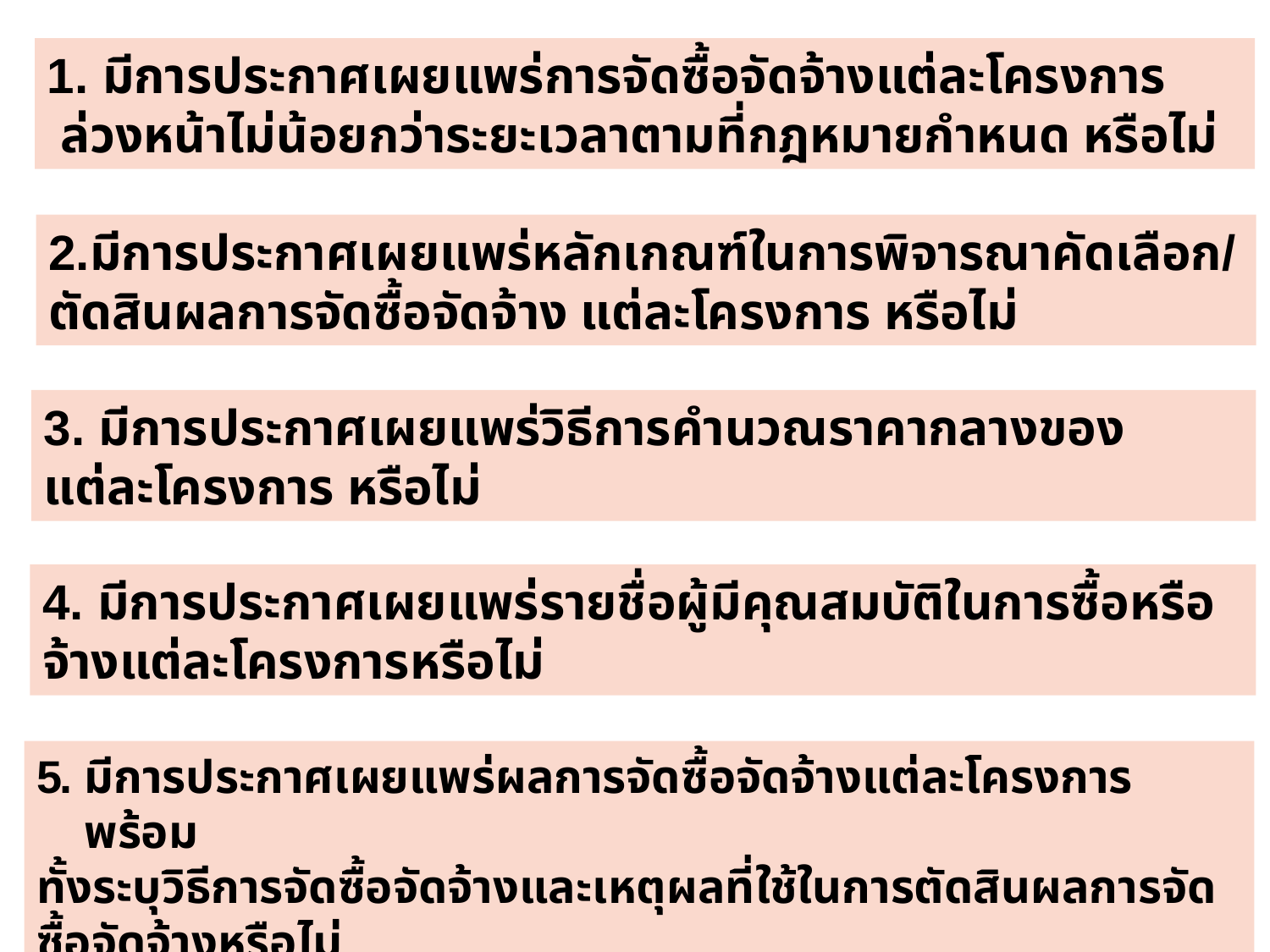

1. มีการประกาศเผยแพร่การจัดซื้อจัดจ้างแต่ละโครงการ
 ล่วงหน้าไม่น้อยกว่าระยะเวลาตามที่กฎหมายกำหนด หรือไม่
2.มีการประกาศเผยแพร่หลักเกณฑ์ในการพิจารณาคัดเลือก/
ตัดสินผลการจัดซื้อจัดจ้าง แต่ละโครงการ หรือไม่
3. มีการประกาศเผยแพร่วิธีการคำนวณราคากลางของ
แต่ละโครงการ หรือไม่
4. มีการประกาศเผยแพร่รายชื่อผู้มีคุณสมบัติในการซื้อหรือ
จ้างแต่ละโครงการหรือไม่
มีการประกาศเผยแพร่ผลการจัดซื้อจัดจ้างแต่ละโครงการ พร้อม
ทั้งระบุวิธีการจัดซื้อจัดจ้างและเหตุผลที่ใช้ในการตัดสินผลการจัดซื้อจัดจ้างหรือไม่